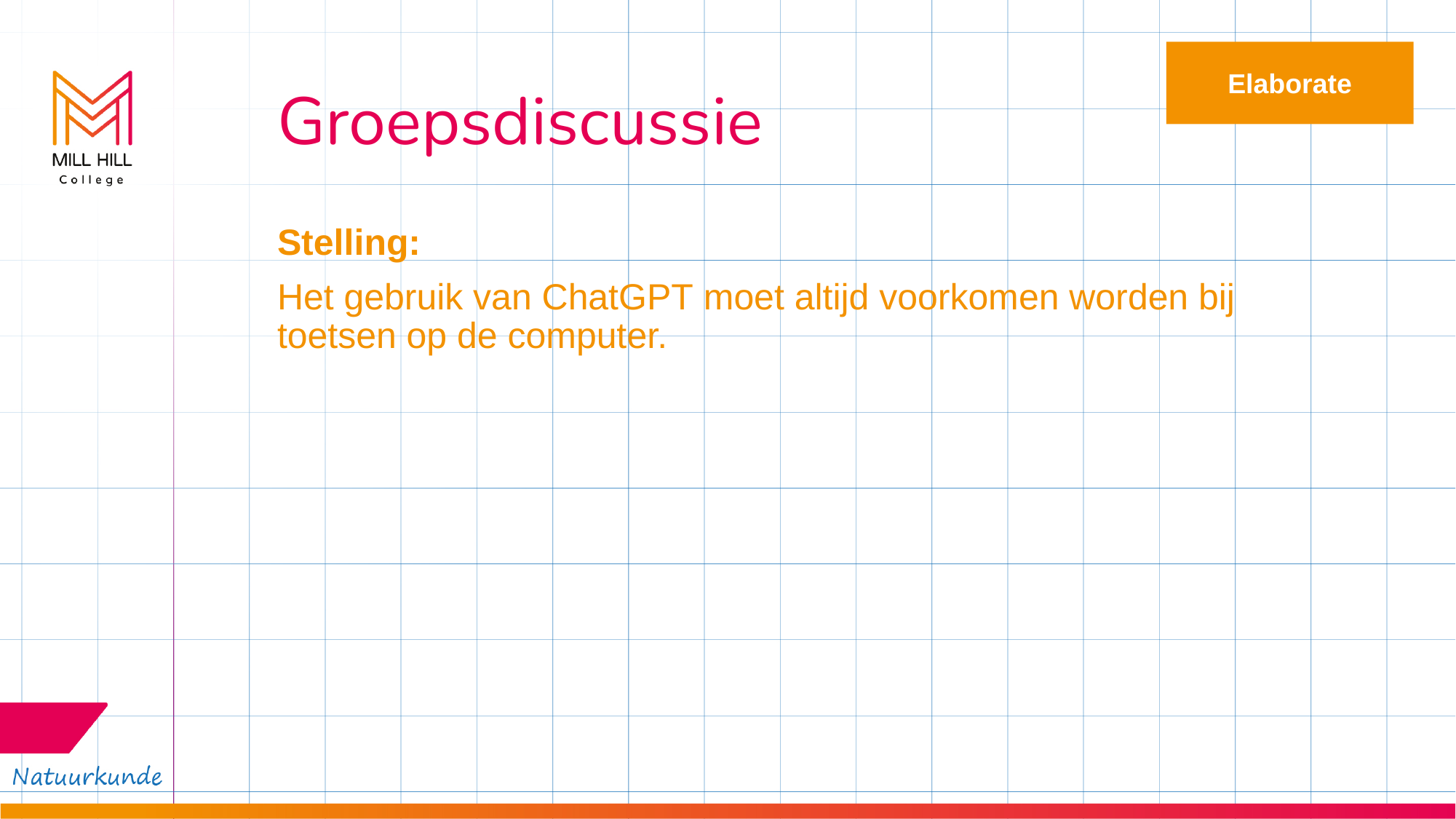

Elaborate
# Groepsdiscussie
Stelling:
Het gebruik van ChatGPT moet altijd voorkomen worden bij toetsen op de computer.